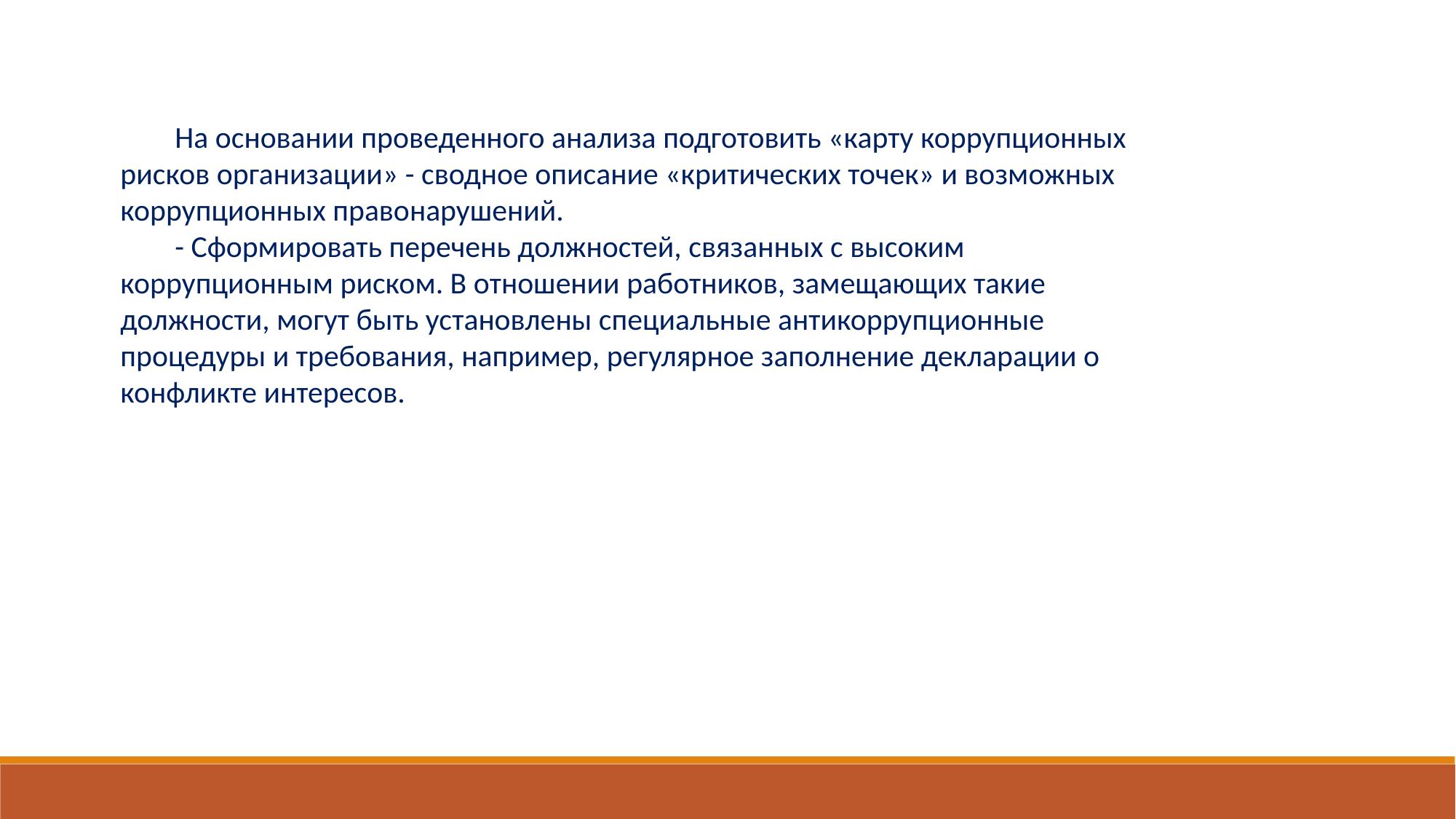

На основании проведенного анализа подготовить «карту коррупционных рисков организации» - сводное описание «критических точек» и возможных коррупционных правонарушений.
- Сформировать перечень должностей, связанных с высоким коррупционным риском. В отношении работников, замещающих такие должности, могут быть установлены специальные антикоррупционные процедуры и требования, например, регулярное заполнение декларации о конфликте интересов.